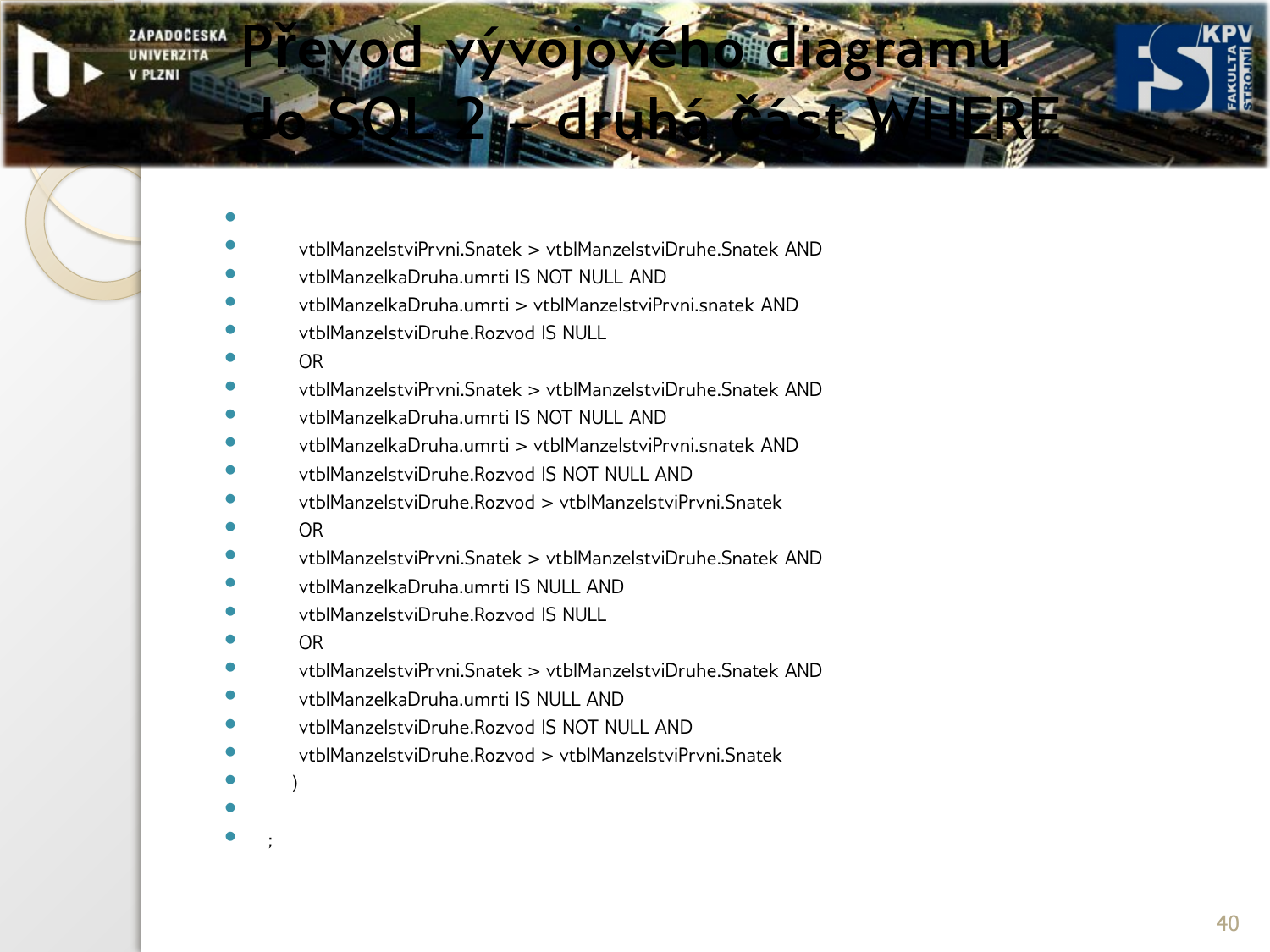

# Převod vývojového diagramu do SQL 2 – druhá část WHERE

     vtblManzelstviPrvni.Snatek > vtblManzelstviDruhe.Snatek AND
     vtblManzelkaDruha.umrti IS NOT NULL AND
     vtblManzelkaDruha.umrti > vtblManzelstviPrvni.snatek AND
     vtblManzelstviDruhe.Rozvod IS NULL
     OR
     vtblManzelstviPrvni.Snatek > vtblManzelstviDruhe.Snatek AND
     vtblManzelkaDruha.umrti IS NOT NULL AND
     vtblManzelkaDruha.umrti > vtblManzelstviPrvni.snatek AND
     vtblManzelstviDruhe.Rozvod IS NOT NULL AND
     vtblManzelstviDruhe.Rozvod > vtblManzelstviPrvni.Snatek
     OR
     vtblManzelstviPrvni.Snatek > vtblManzelstviDruhe.Snatek AND
     vtblManzelkaDruha.umrti IS NULL AND
     vtblManzelstviDruhe.Rozvod IS NULL
     OR
     vtblManzelstviPrvni.Snatek > vtblManzelstviDruhe.Snatek AND
     vtblManzelkaDruha.umrti IS NULL AND
     vtblManzelstviDruhe.Rozvod IS NOT NULL AND
     vtblManzelstviDruhe.Rozvod > vtblManzelstviPrvni.Snatek
    )

;

40